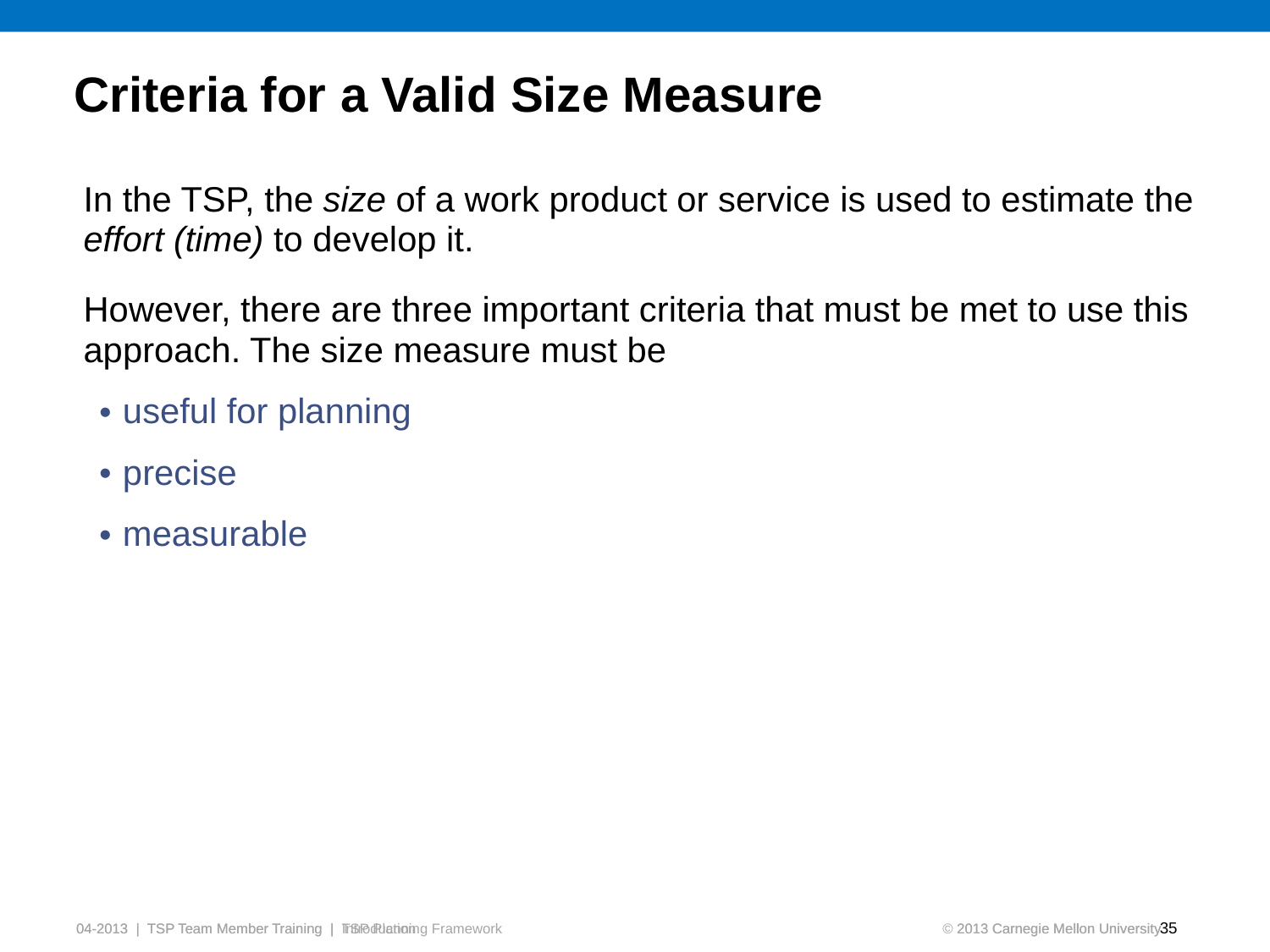

# Criteria for a Valid Size Measure
In the TSP, the size of a work product or service is used to estimate the effort (time) to develop it.
However, there are three important criteria that must be met to use this approach. The size measure must be
useful for planning
precise
measurable